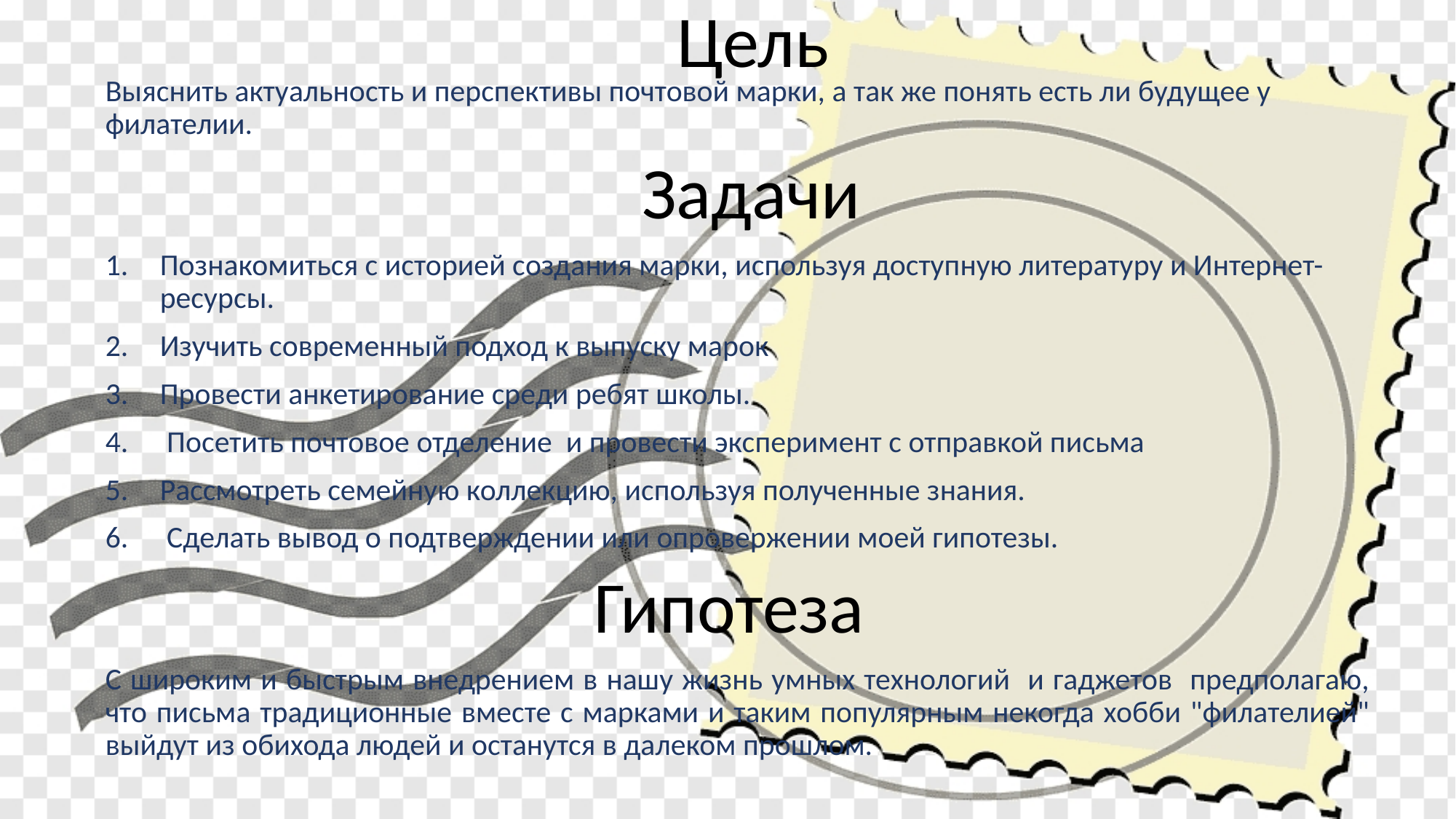

Цель
Выяснить актуальность и перспективы почтовой марки, а так же понять есть ли будущее у филателии.
    Задачи
Познакомиться с историей создания марки, используя доступную литературу и Интернет-ресурсы.
Изучить современный подход к выпуску марок
Провести анкетирование среди ребят школы.
 Посетить почтовое отделение  и провести эксперимент с отправкой письма
Рассмотреть семейную коллекцию, используя полученные знания.
 Сделать вывод о подтверждении или опровержении моей гипотезы.
Гипотеза
С широким и быстрым внедрением в нашу жизнь умных технологий  и гаджетов  предполагаю, что письма традиционные вместе с марками и таким популярным некогда хобби "филателией" выйдут из обихода людей и останутся в далеком прошлом.